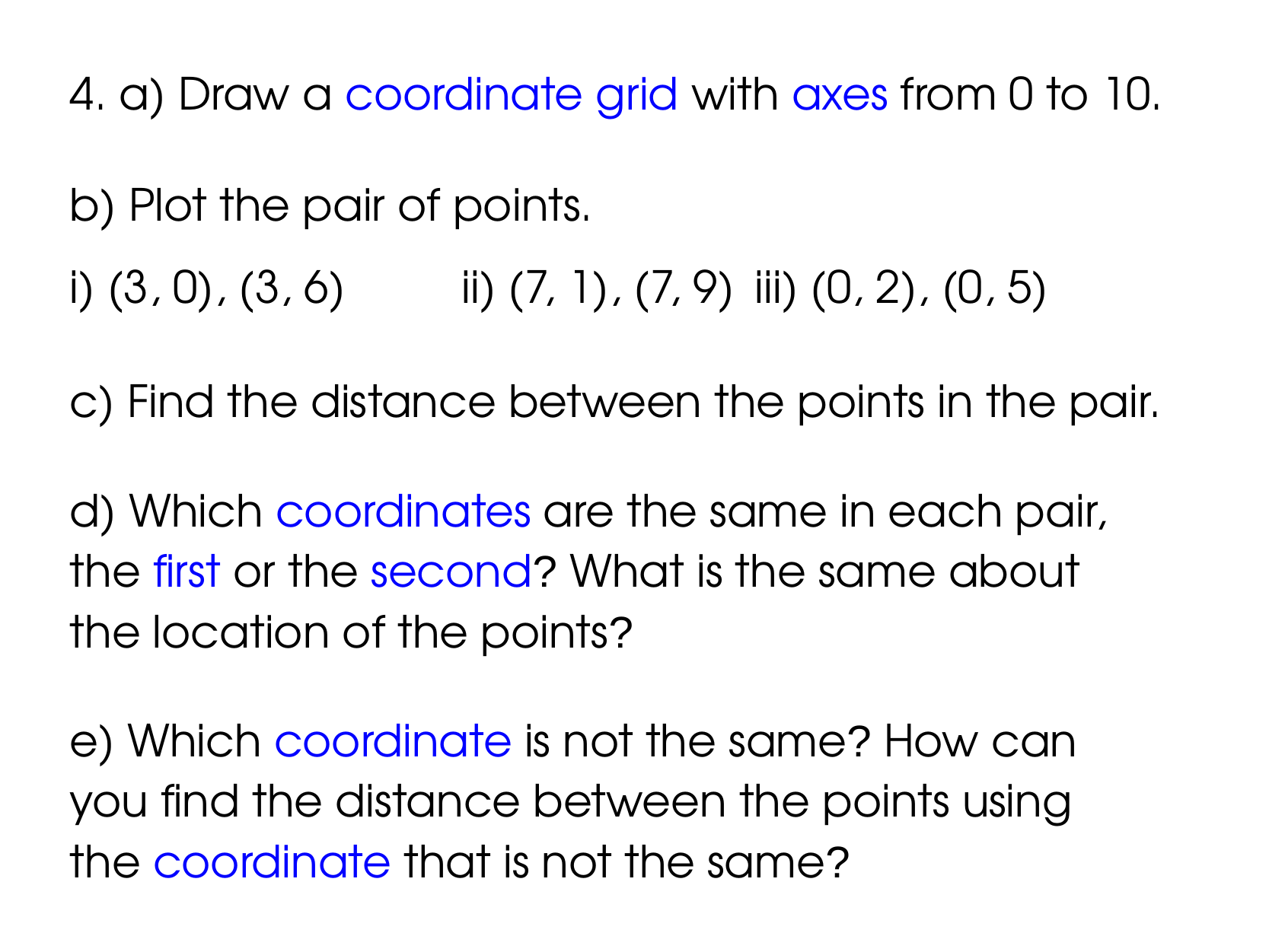

4. a) Draw a coordinate grid with axes from 0 to 10.
b) Plot the pair of points.
i) (3, 0), (3, 6) 	    ii) (7, 1), (7, 9) 	iii) (0, 2), (0, 5)
c) Find the distance between the points in the pair.
d) Which coordinates are the same in each pair, the first or the second? What is the same about the location of the points?
e) Which coordinate is not the same? How can you find the distance between the points using the coordinate that is not the same?